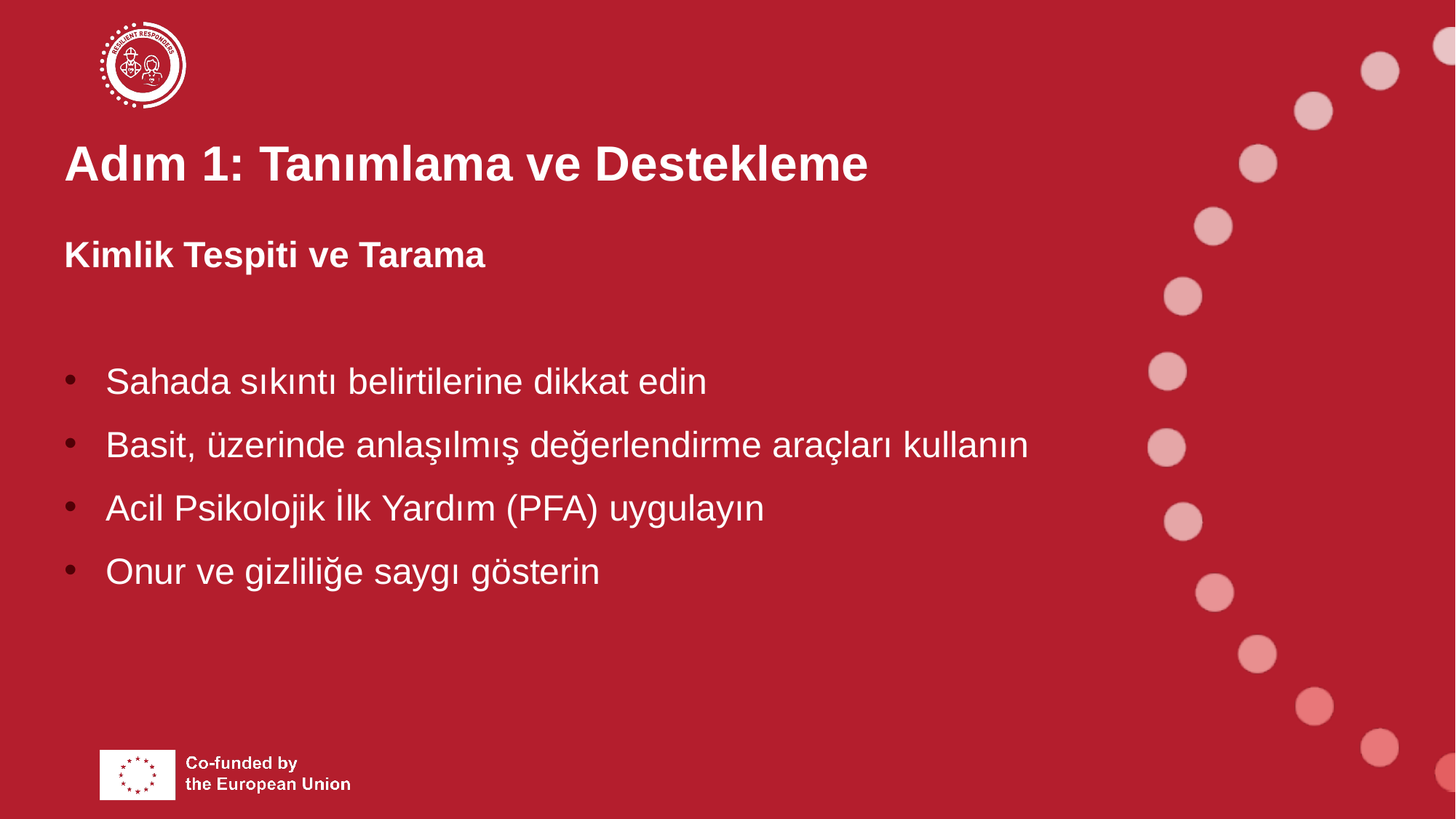

# Adım 1: Tanımlama ve Destekleme
Kimlik Tespiti ve Tarama

Sahada sıkıntı belirtilerine dikkat edin
Basit, üzerinde anlaşılmış değerlendirme araçları kullanın
Acil Psikolojik İlk Yardım (PFA) uygulayın
Onur ve gizliliğe saygı gösterin